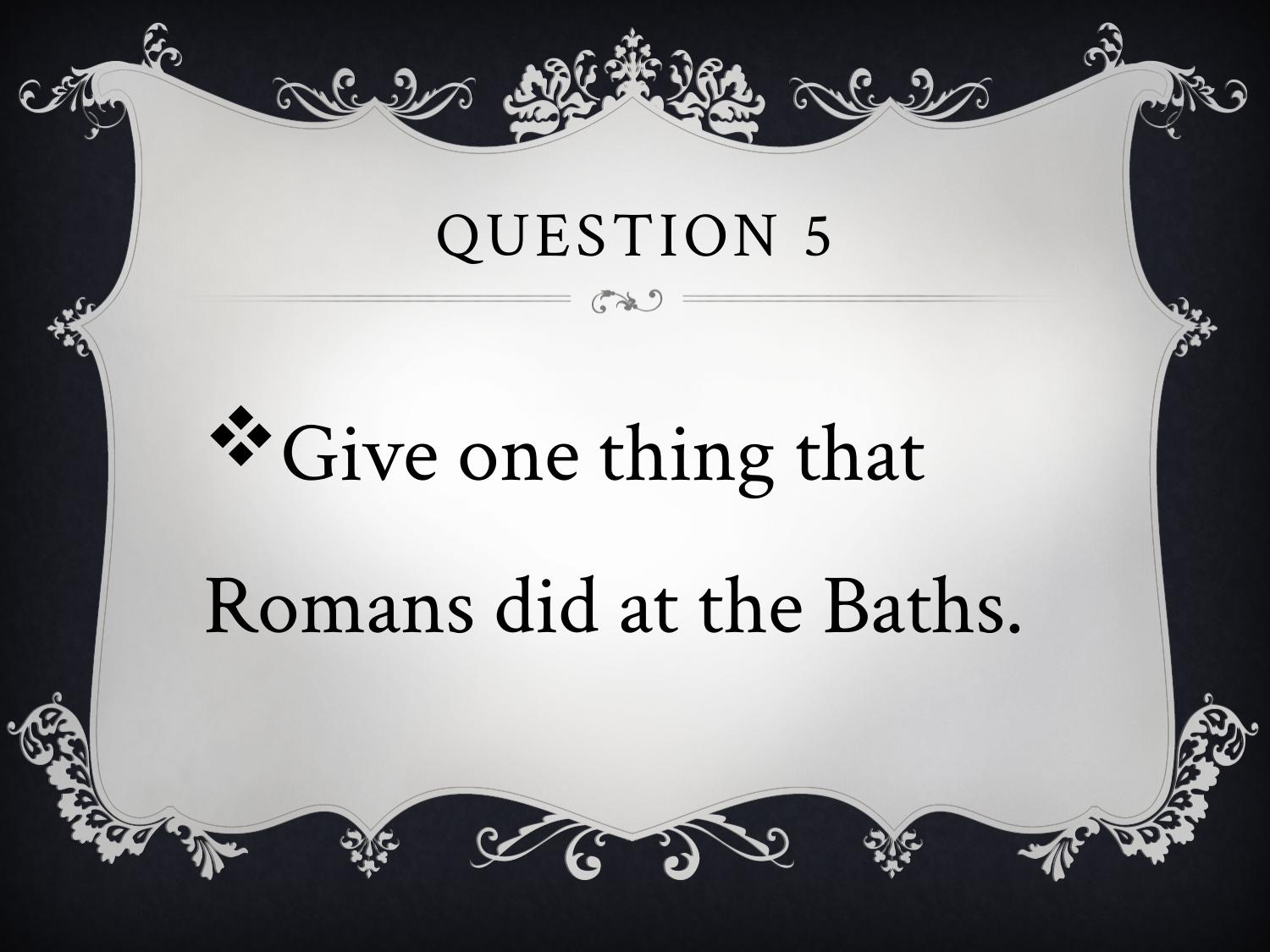

# Question 5
Give one thing that Romans did at the Baths.